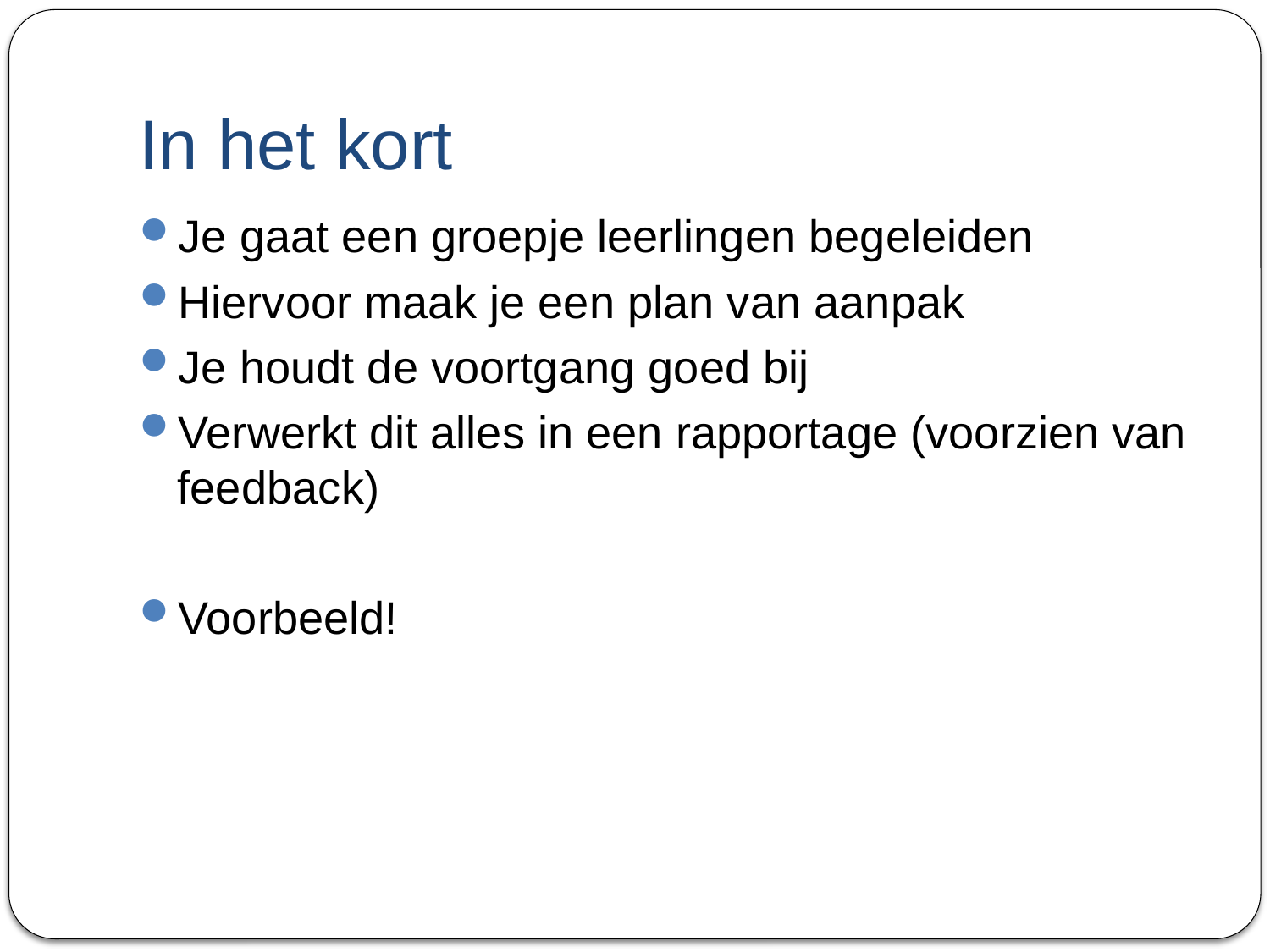

# In het kort
Je gaat een groepje leerlingen begeleiden
Hiervoor maak je een plan van aanpak
Je houdt de voortgang goed bij
Verwerkt dit alles in een rapportage (voorzien van feedback)

Voorbeeld!